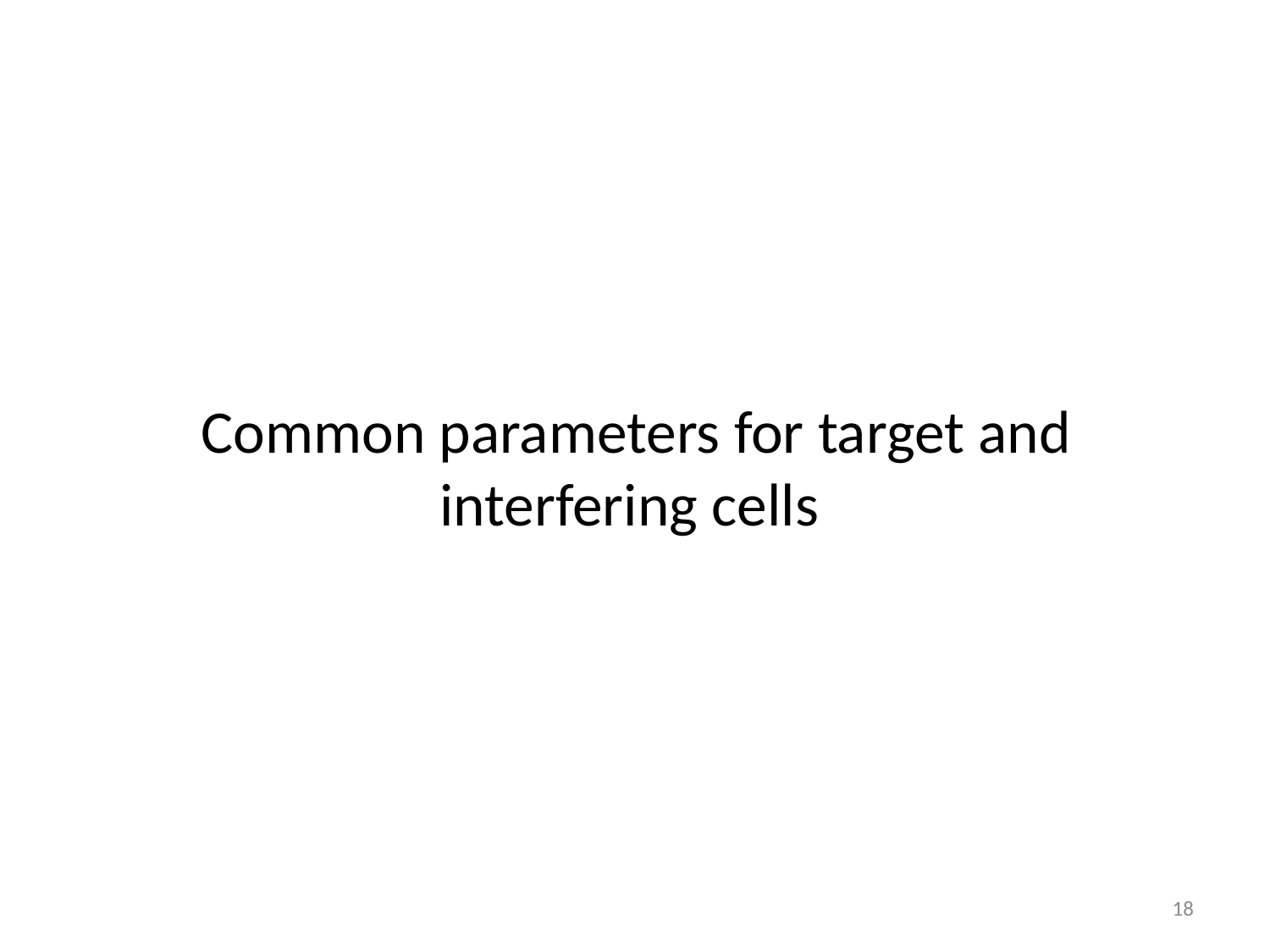

# Common parameters for target and interfering cells
18